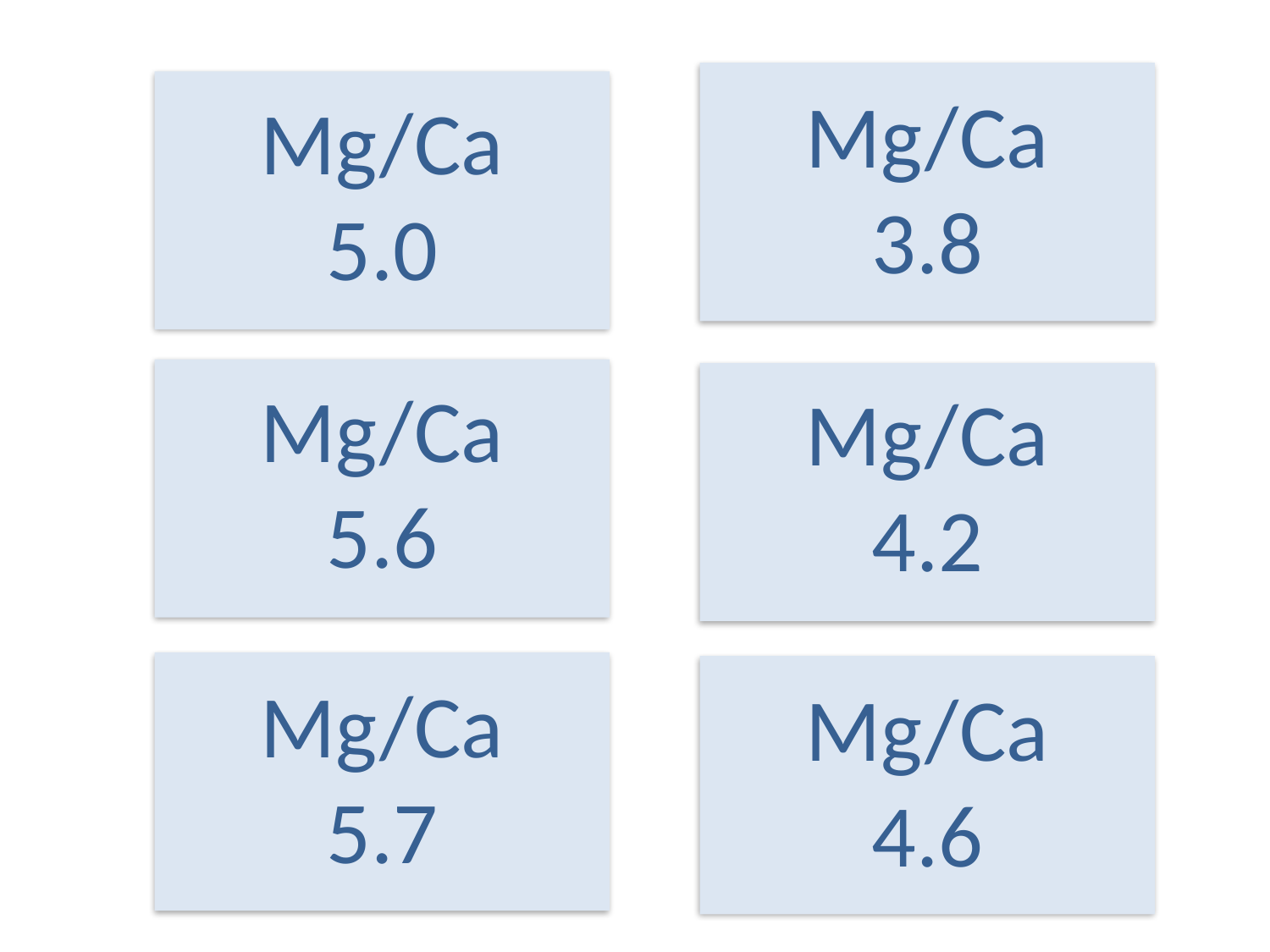

Mg/Ca
3.8
Mg/Ca
5.0

Mg/Ca
5.6
Mg/Ca
4.2

Mg/Ca
5.7
Mg/Ca
4.6